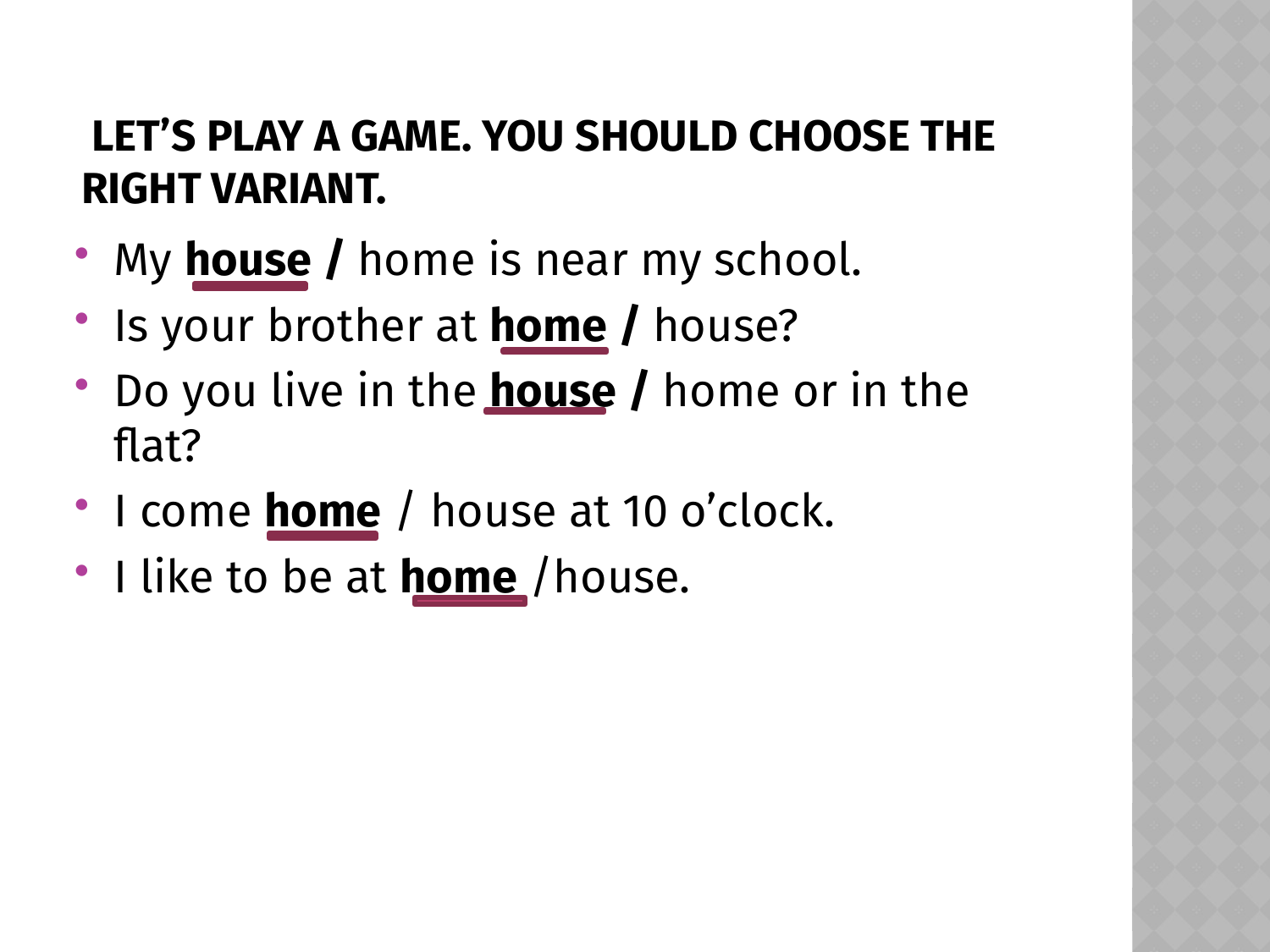

# let’s play a game. You should choose the right variant.
My house / home is near my school.
Is your brother at home / house?
Do you live in the house / home or in the flat?
I come home / house at 10 o’clock.
I like to be at home /house.